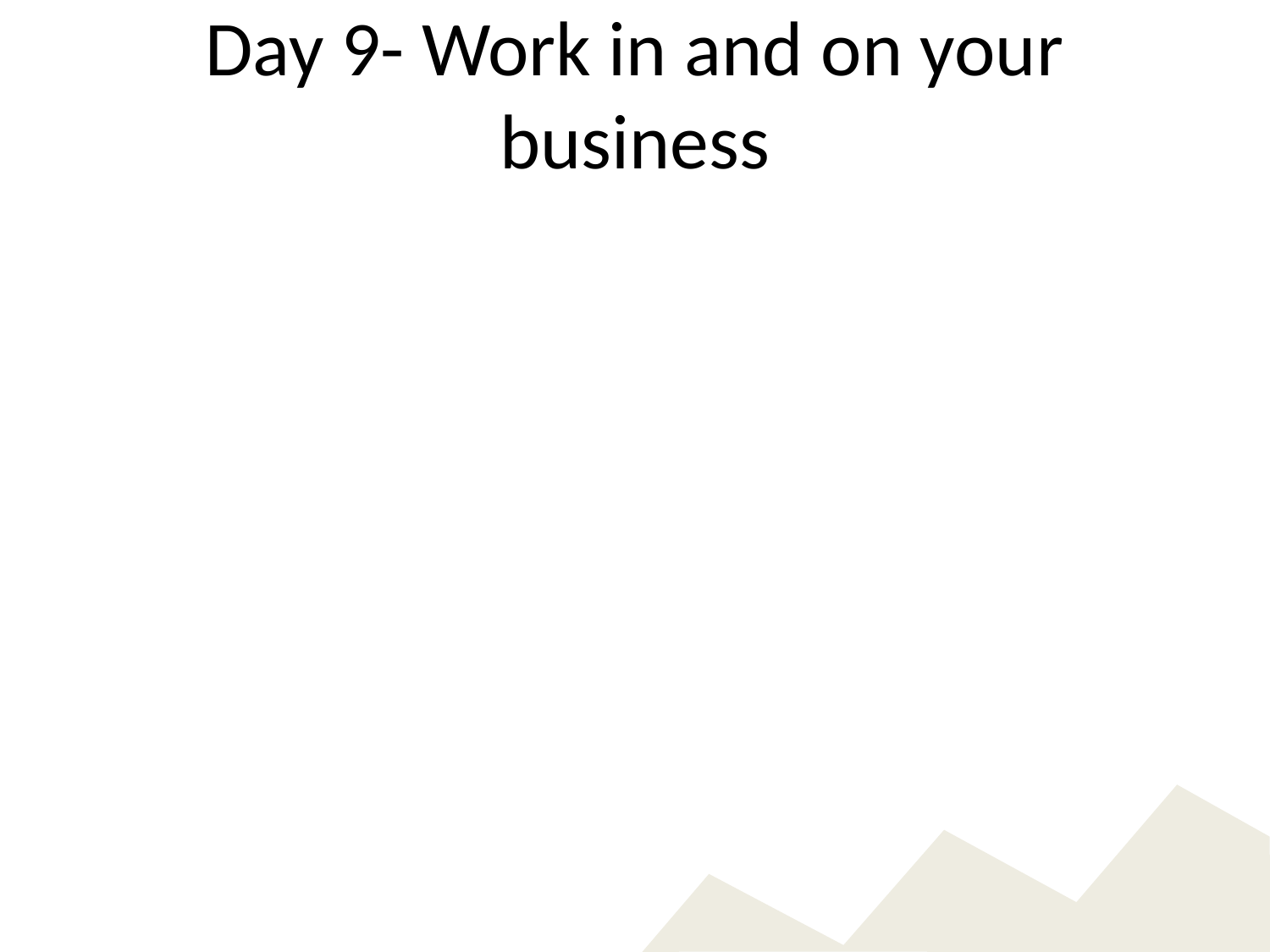

# Day 9- Work in and on your business